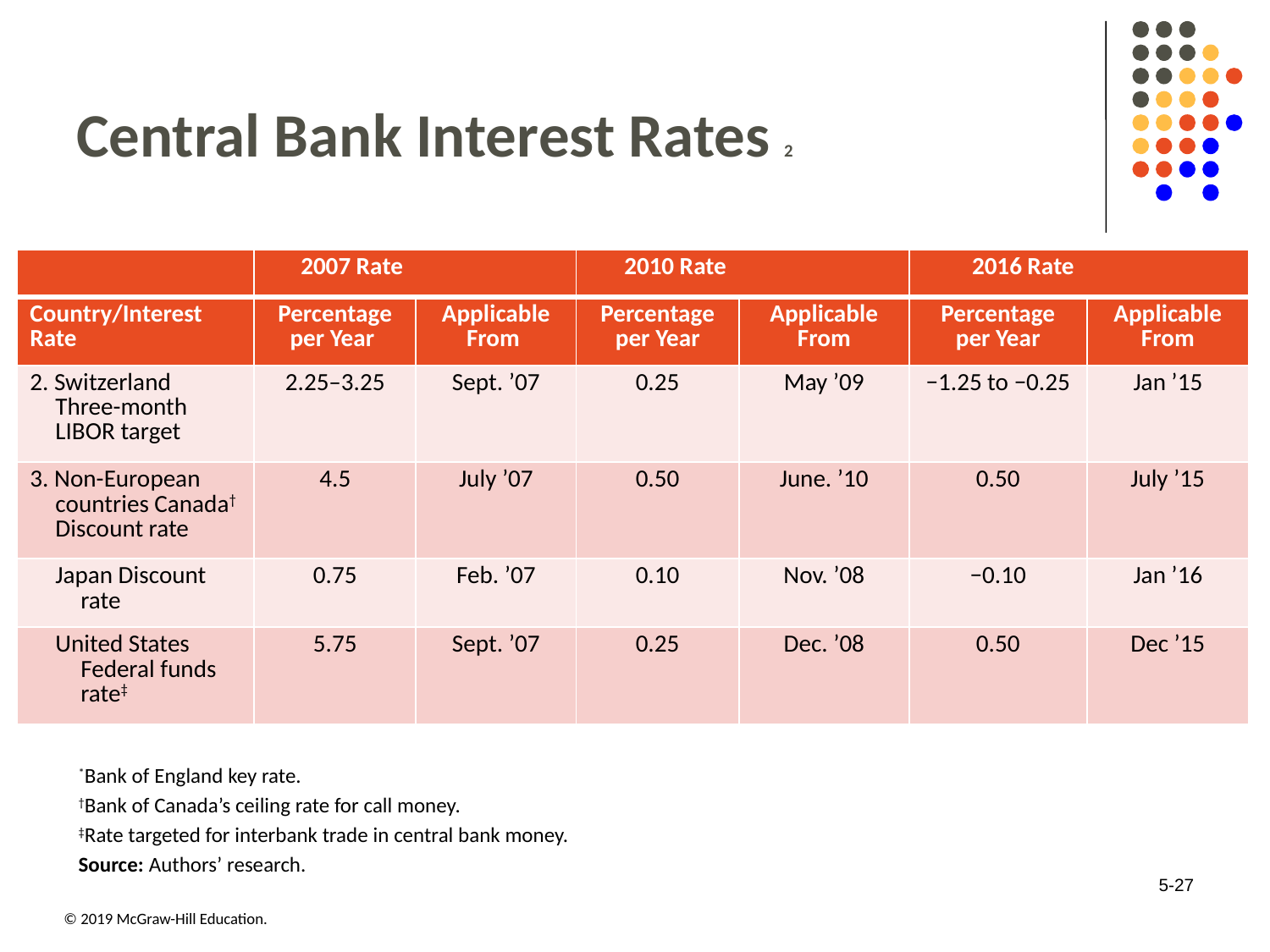

# Central Bank Interest Rates 2
|  | 2007 Rate | 2007 Rate | 2010 Rate | 2010 Rate | 2016 Rate | 2016 Rate |
| --- | --- | --- | --- | --- | --- | --- |
| Country/Interest Rate | Percentage per Year | Applicable From | Percentage per Year | Applicable From | Percentage per Year | Applicable From |
| 2. Switzerland Three-month LIBOR target | 2.25–3.25 | Sept. ’07 | 0.25 | May ’09 | −1.25 to −0.25 | Jan ’15 |
| 3. Non-European countries Canada† Discount rate | 4.5 | July ’07 | 0.50 | June. ’10 | 0.50 | July ’15 |
| Japan Discount rate | 0.75 | Feb. ’07 | 0.10 | Nov. ’08 | −0.10 | Jan ’16 |
| United States Federal funds rate‡ | 5.75 | Sept. ’07 | 0.25 | Dec. ’08 | 0.50 | Dec ’15 |
*Bank of England key rate.
†Bank of Canada’s ceiling rate for call money.
‡Rate targeted for interbank trade in central bank money.
Source: Authors’ research.
5-27